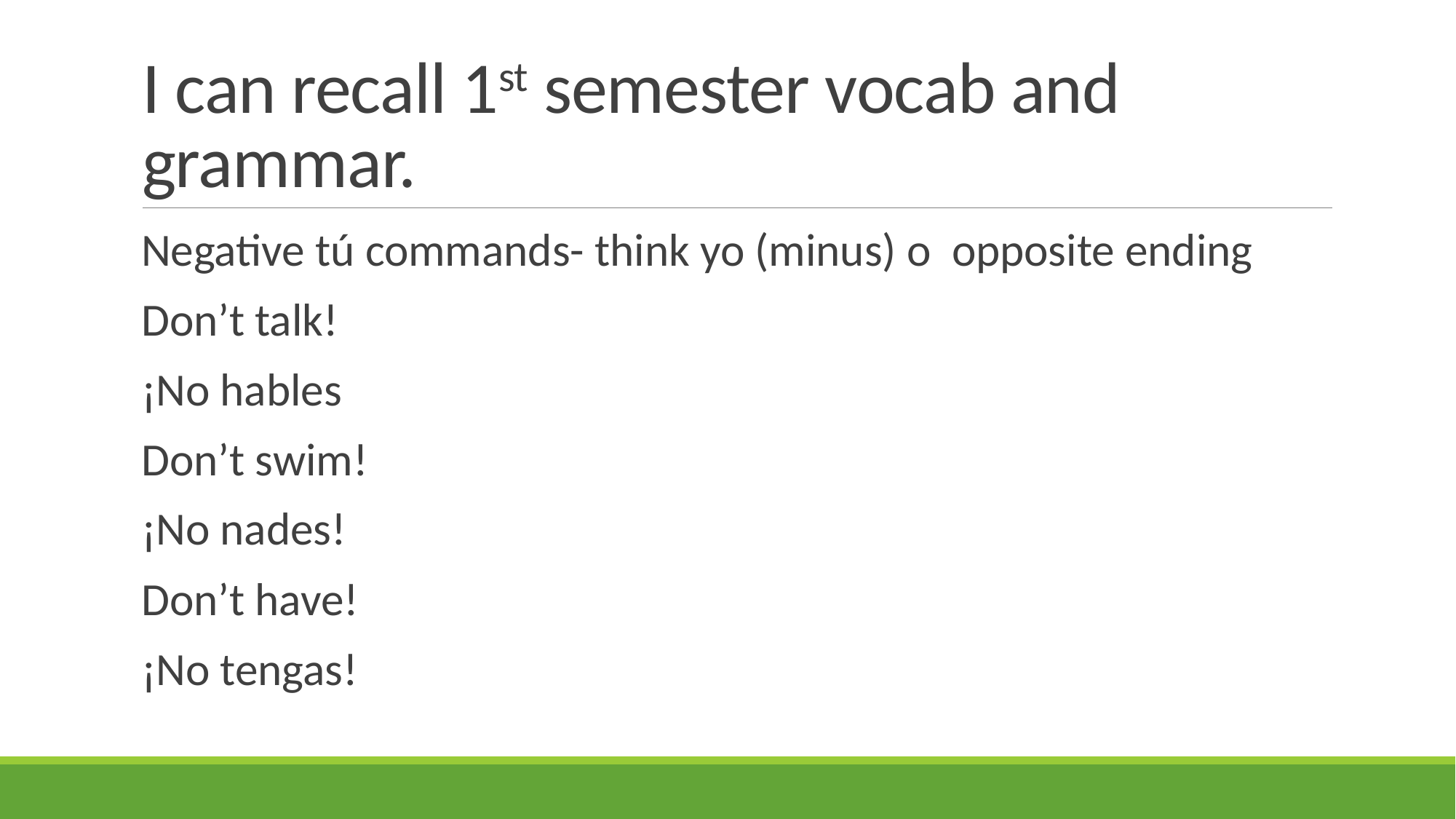

# I can recall 1st semester vocab and grammar.
Negative tú commands- think yo (minus) o  opposite ending
Don’t talk!
¡No hables
Don’t swim!
¡No nades!
Don’t have!
¡No tengas!